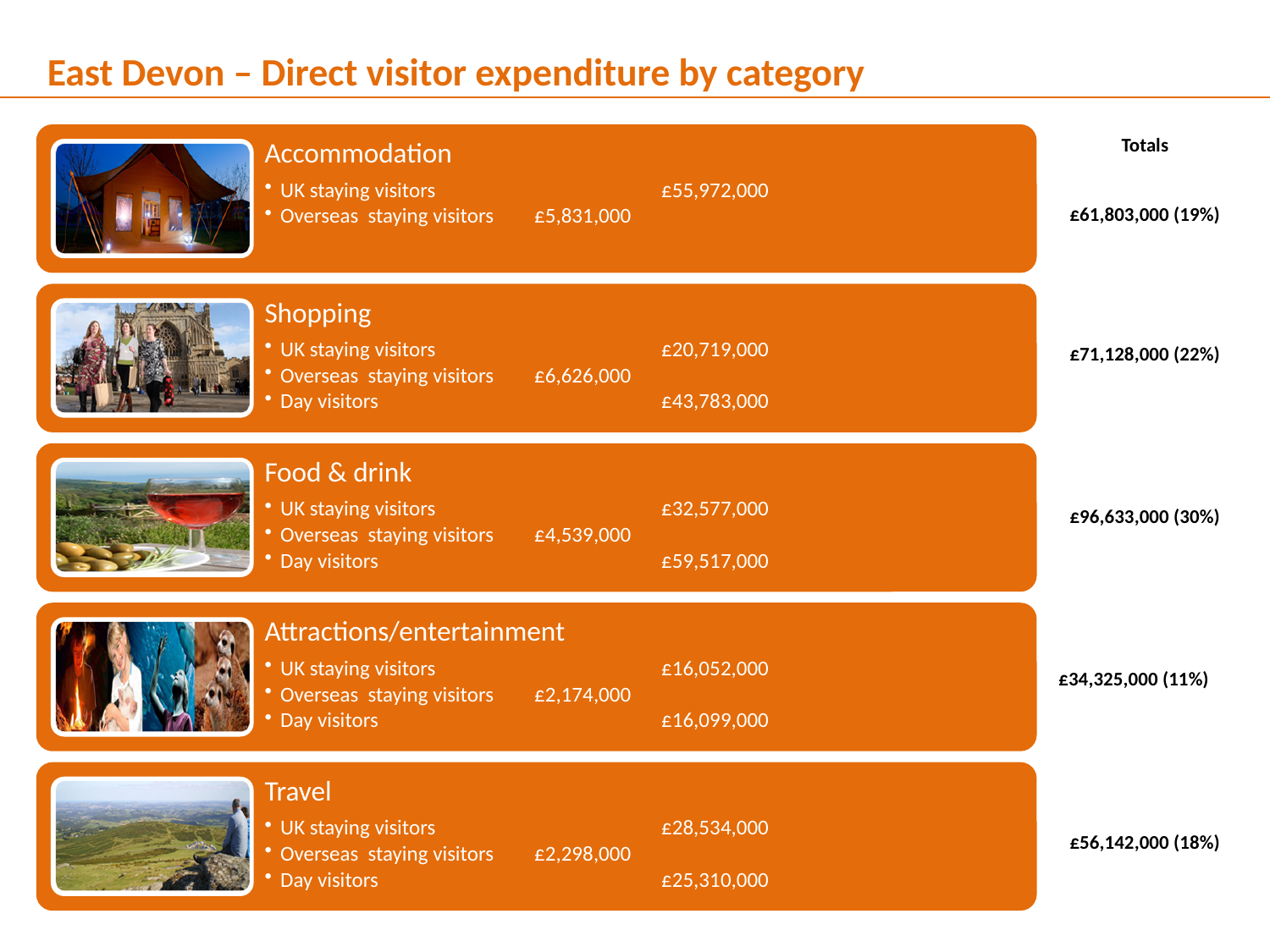

East Devon – Direct visitor expenditure by category

Accommodation
UK staying visitors 		£55,972,000
Overseas  staying visitors	£5,831,000
Shopping
UK staying visitors 		£20,719,000
Overseas  staying visitors	£6,626,000
Day visitors			£43,783,000
Food & drink
UK staying visitors 		£32,577,000
Overseas  staying visitors	£4,539,000
Day visitors			£59,517,000
Attractions/entertainment
UK staying visitors 		£16,052,000
Overseas  staying visitors	£2,174,000
Day visitors			£16,099,000
Travel
UK staying visitors 		£28,534,000
Overseas  staying visitors	£2,298,000
Day visitors			£25,310,000
Totals

£61,803,000 (19%)

£71,128,000 (22%)

£96,633,000 (30%)

£34,325,000 (11%)

£56,142,000 (18%)

6